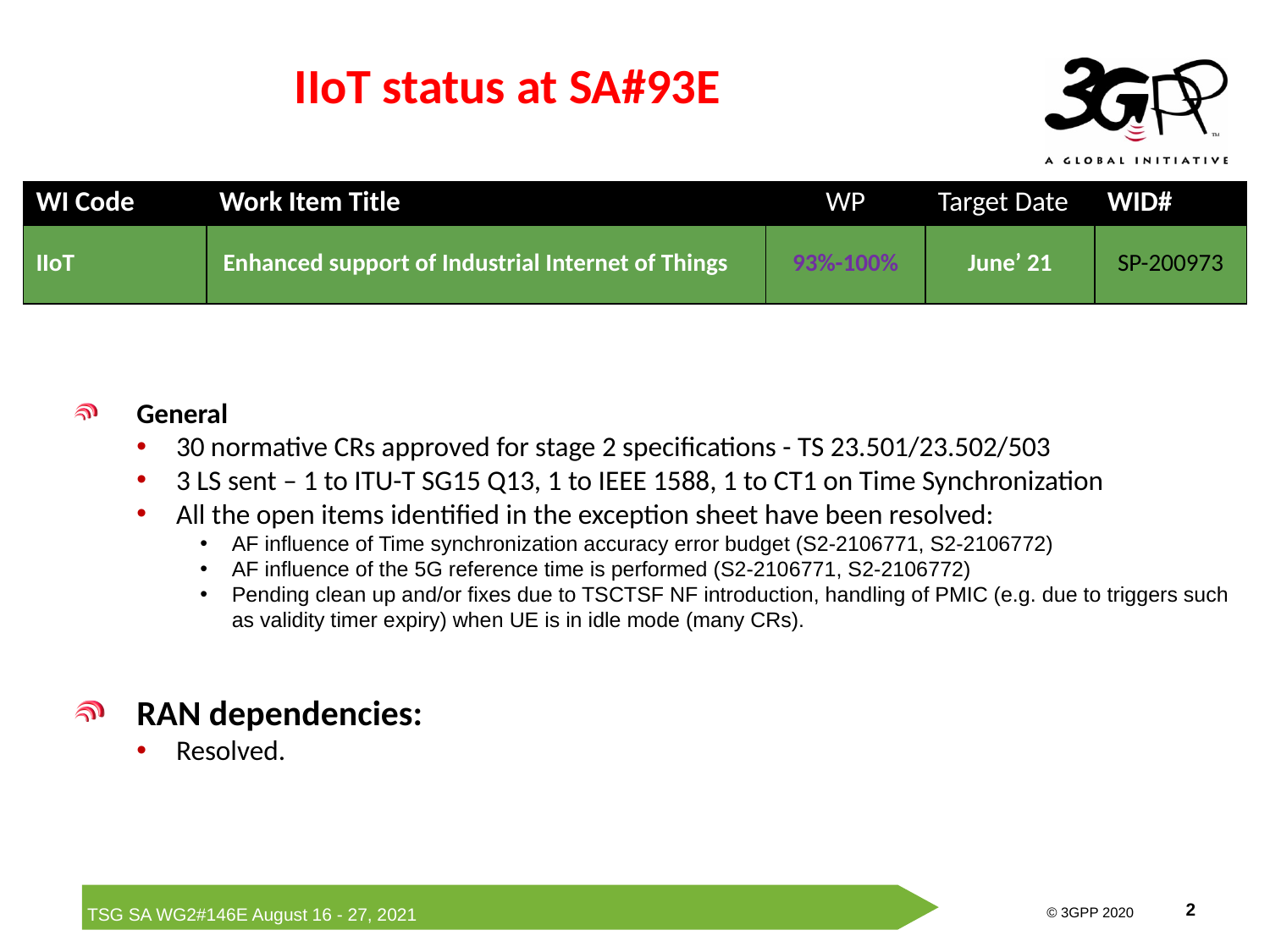

# IIoT status at SA#93E
| WI Code | Work Item Title | WP | Target Date | WID# |
| --- | --- | --- | --- | --- |
| IIoT | Enhanced support of Industrial Internet of Things | 93%-100% | June’ 21 | SP-200973 |
General
30 normative CRs approved for stage 2 specifications - TS 23.501/23.502/503
3 LS sent – 1 to ITU-T SG15 Q13, 1 to IEEE 1588, 1 to CT1 on Time Synchronization
All the open items identified in the exception sheet have been resolved:
AF influence of Time synchronization accuracy error budget (S2-2106771, S2-2106772)
AF influence of the 5G reference time is performed (S2-2106771, S2-2106772)
Pending clean up and/or fixes due to TSCTSF NF introduction, handling of PMIC (e.g. due to triggers such as validity timer expiry) when UE is in idle mode (many CRs).

RAN dependencies:
Resolved.